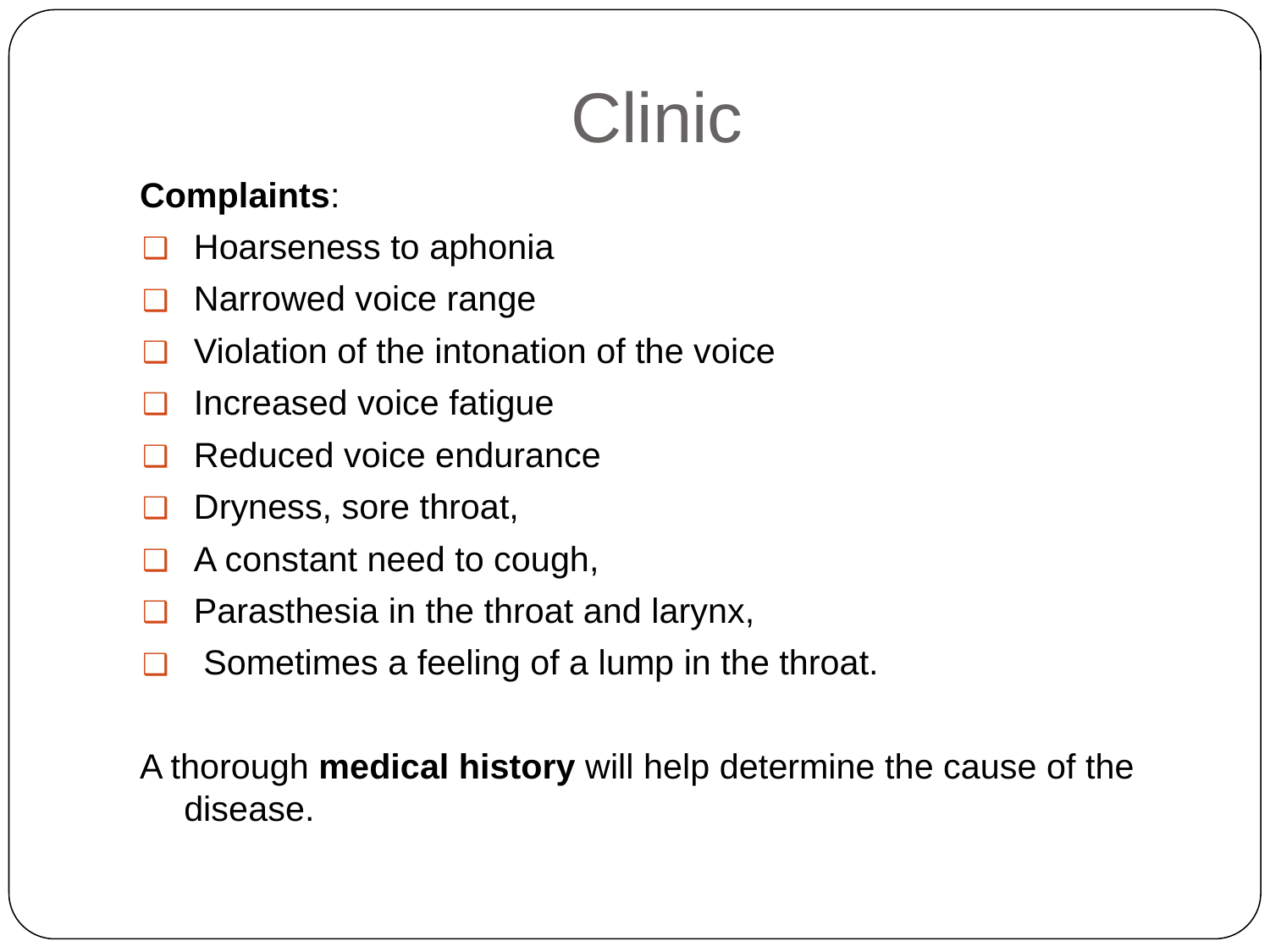

# Clinic
Complaints:
 Hoarseness to aphonia
 Narrowed voice range
 Violation of the intonation of the voice
 Increased voice fatigue
 Reduced voice endurance
 Dryness, sore throat,
 A constant need to cough,
 Parasthesia in the throat and larynx,
  Sometimes a feeling of a lump in the throat.

A thorough medical history will help determine the cause of the disease.